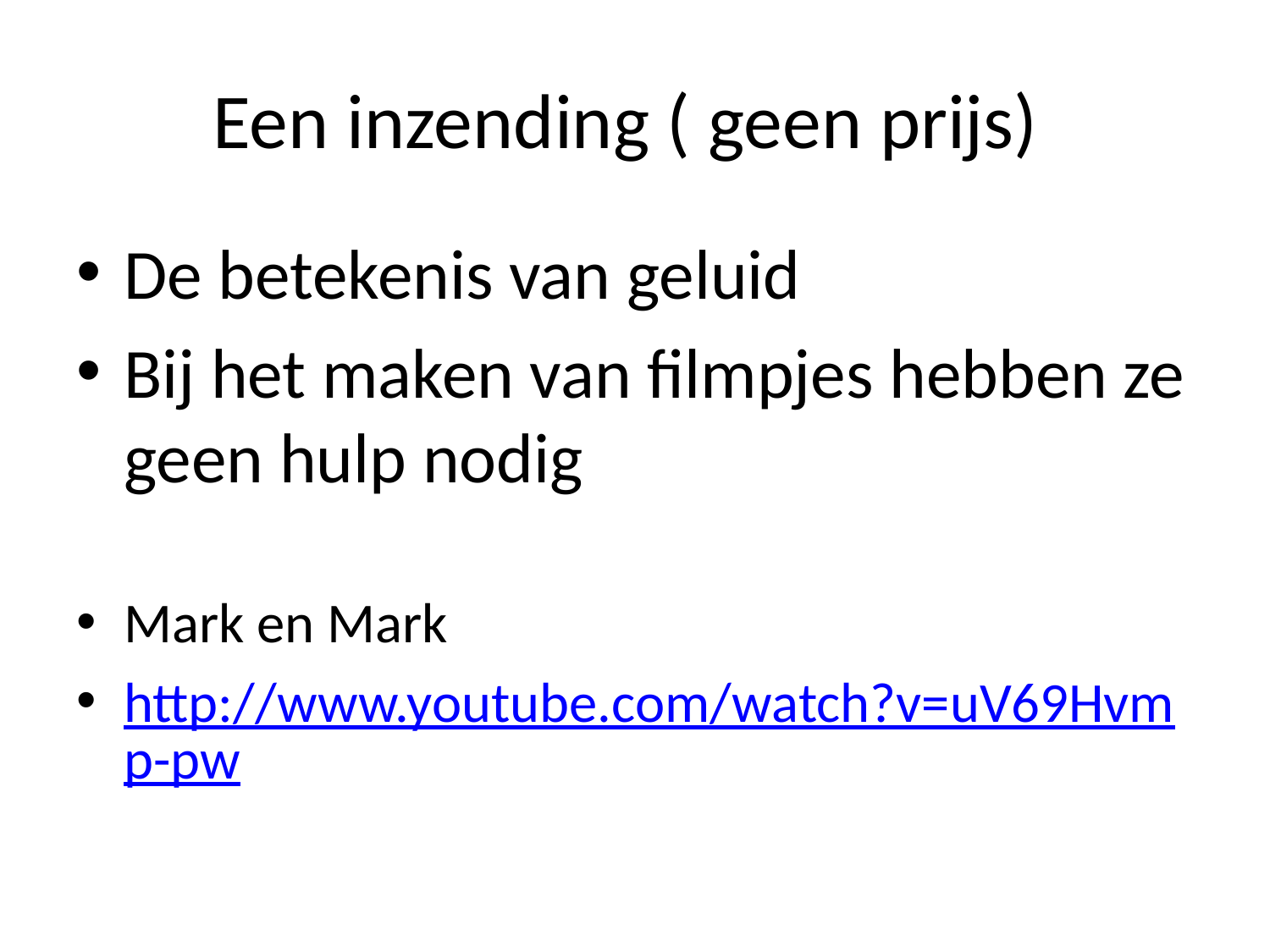

# Een inzending ( geen prijs)
De betekenis van geluid
Bij het maken van filmpjes hebben ze geen hulp nodig

Mark en Mark
http://www.youtube.com/watch?v=uV69Hvmp-pw